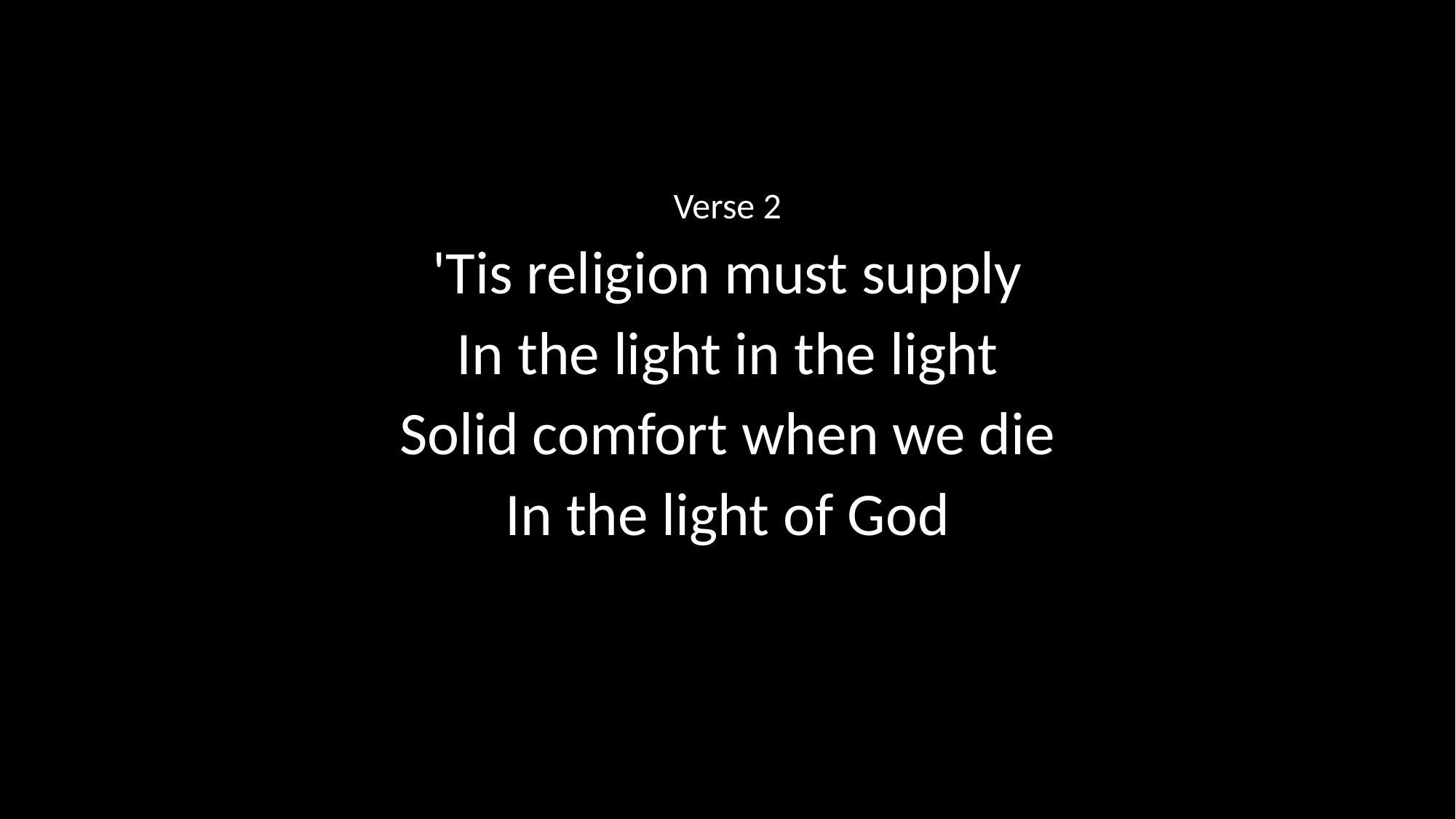

Verse 2
'Tis religion must supply
In the light in the light
Solid comfort when we die
In the light of God